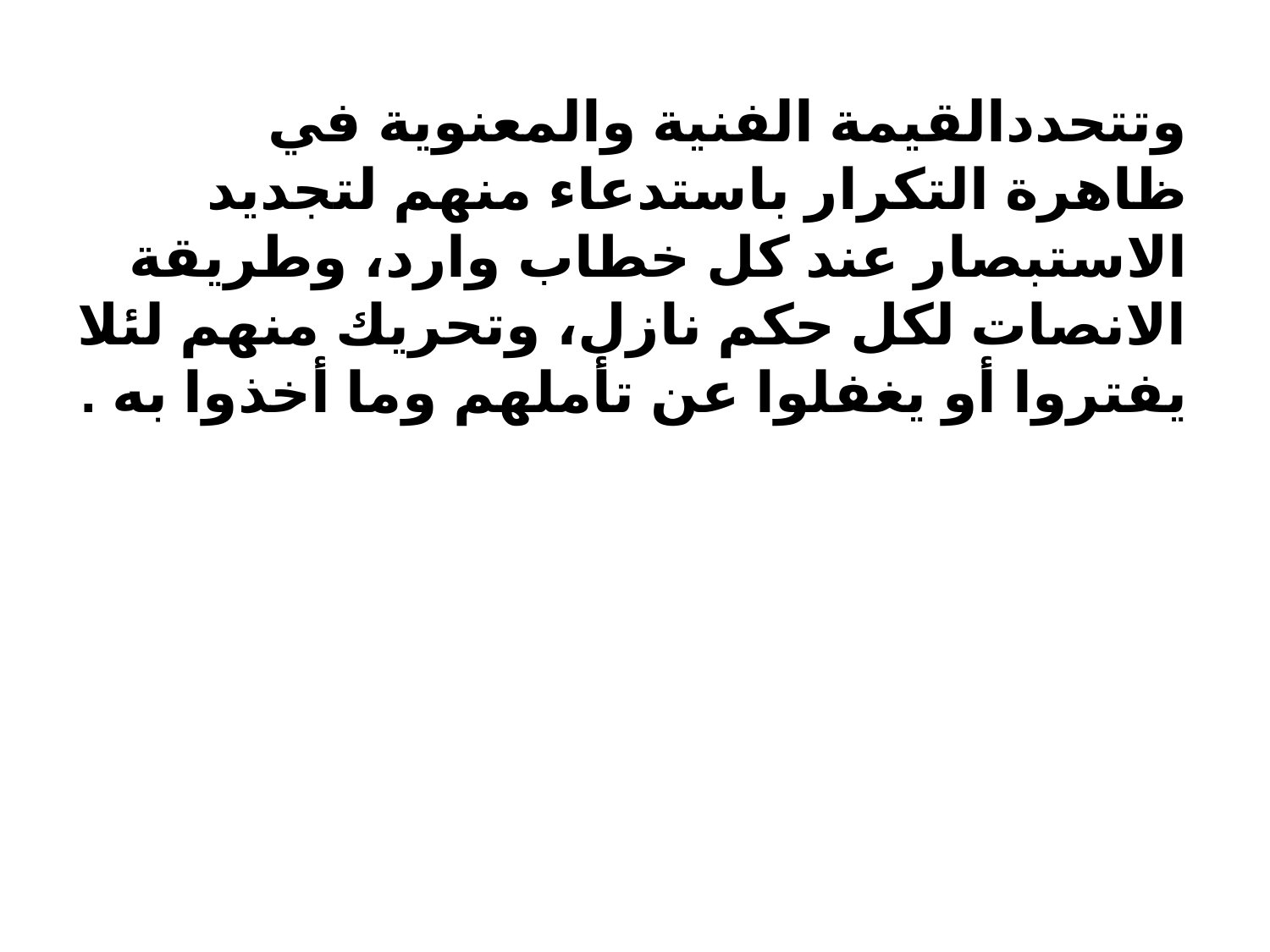

وتتحددالقيمة الفنية والمعنوية في ظاهرة التكرار باستدعاء منهم لتجديد الاستبصار عند كل خطاب وارد، وطريقة الانصات لكل حكم نازل، وتحريك منهم لئلا يفتروا أو يغفلوا عن تأملهم وما أخذوا به .